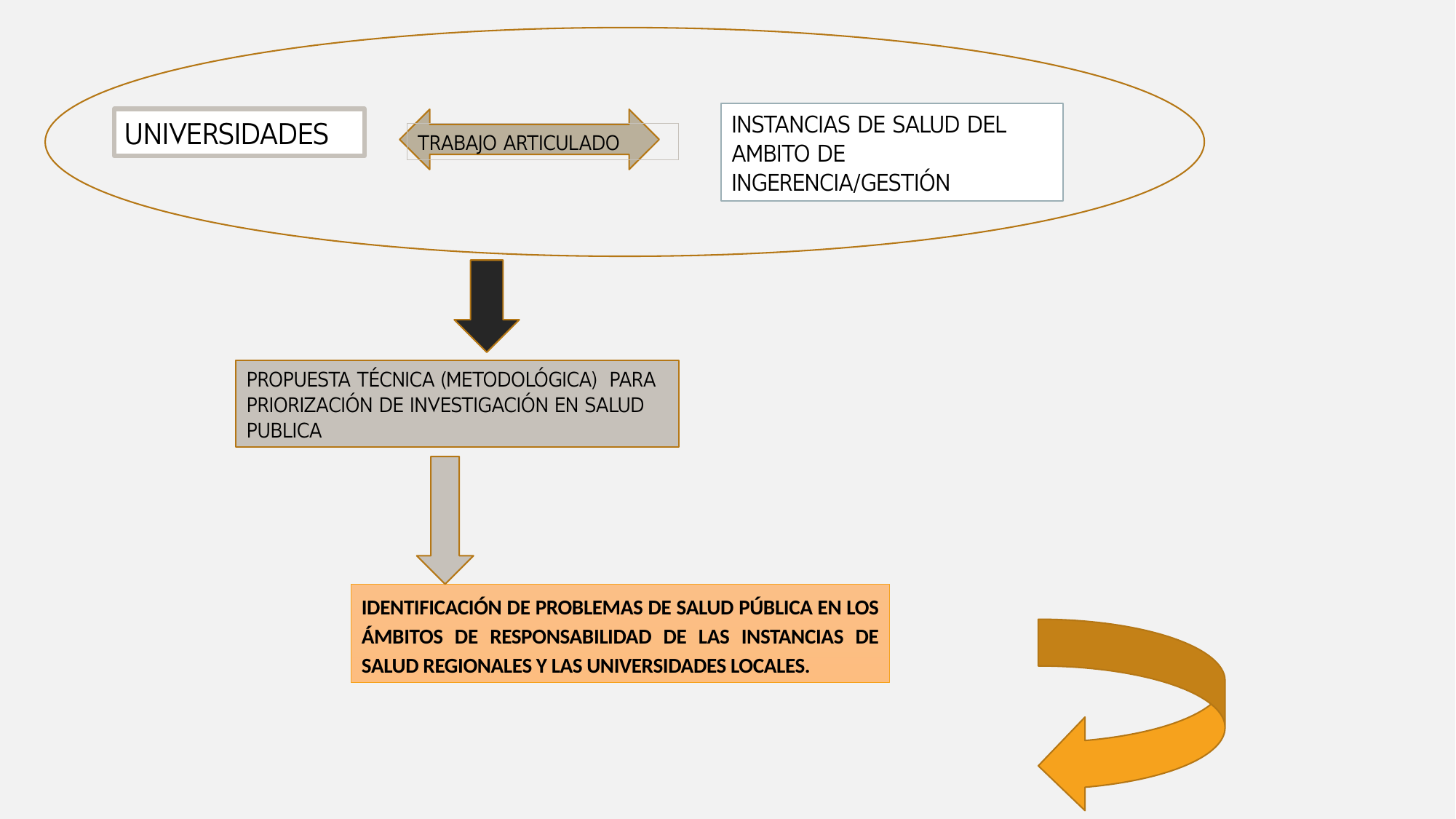

INSTANCIAS DE SALUD DEL AMBITO DE INGERENCIA/GESTIÓN
UNIVERSIDADES
TRABAJO ARTICULADO

PROPUESTA TÉCNICA (METODOLÓGICA)  PARA  PRIORIZACIÓN DE INVESTIGACIÓN EN SALUD PUBLICA

IDENTIFICACIÓN DE PROBLEMAS DE SALUD PÚBLICA EN LOS ÁMBITOS DE RESPONSABILIDAD DE LAS INSTANCIAS DE SALUD REGIONALES Y LAS UNIVERSIDADES LOCALES.